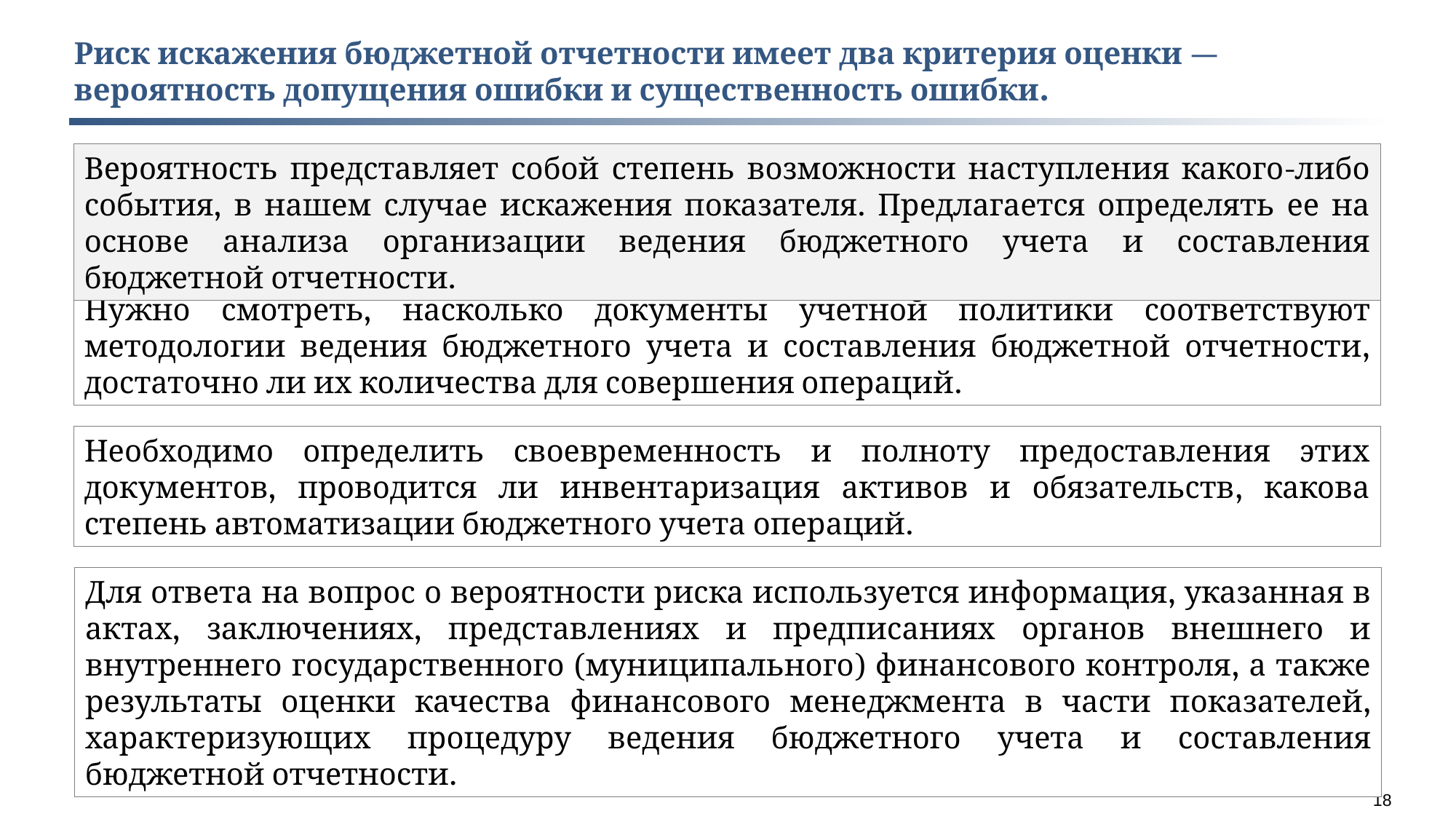

Риск искажения бюджетной отчетности имеет два критерия оценки — вероятность допущения ошибки и существенность ошибки.
Вероятность представляет собой степень возможности наступления какого-либо события, в нашем случае искажения показателя. Предлагается определять ее на основе анализа организации ведения бюджетного учета и составления бюджетной отчетности.
Нужно смотреть, насколько документы учетной политики соответствуют методологии ведения бюджетного учета и составления бюджетной отчетности, достаточно ли их количества для совершения операций.
Необходимо определить своевременность и полноту предоставления этих документов, проводится ли инвентаризация активов и обязательств, какова степень автоматизации бюджетного учета операций.
Для ответа на вопрос о вероятности риска используется информация, указанная в актах, заключениях, представлениях и предписаниях органов внешнего и внутреннего государственного (муниципального) финансового контроля, а также результаты оценки качества финансового менеджмента в части показателей, характеризующих процедуру ведения бюджетного учета и составления бюджетной отчетности.